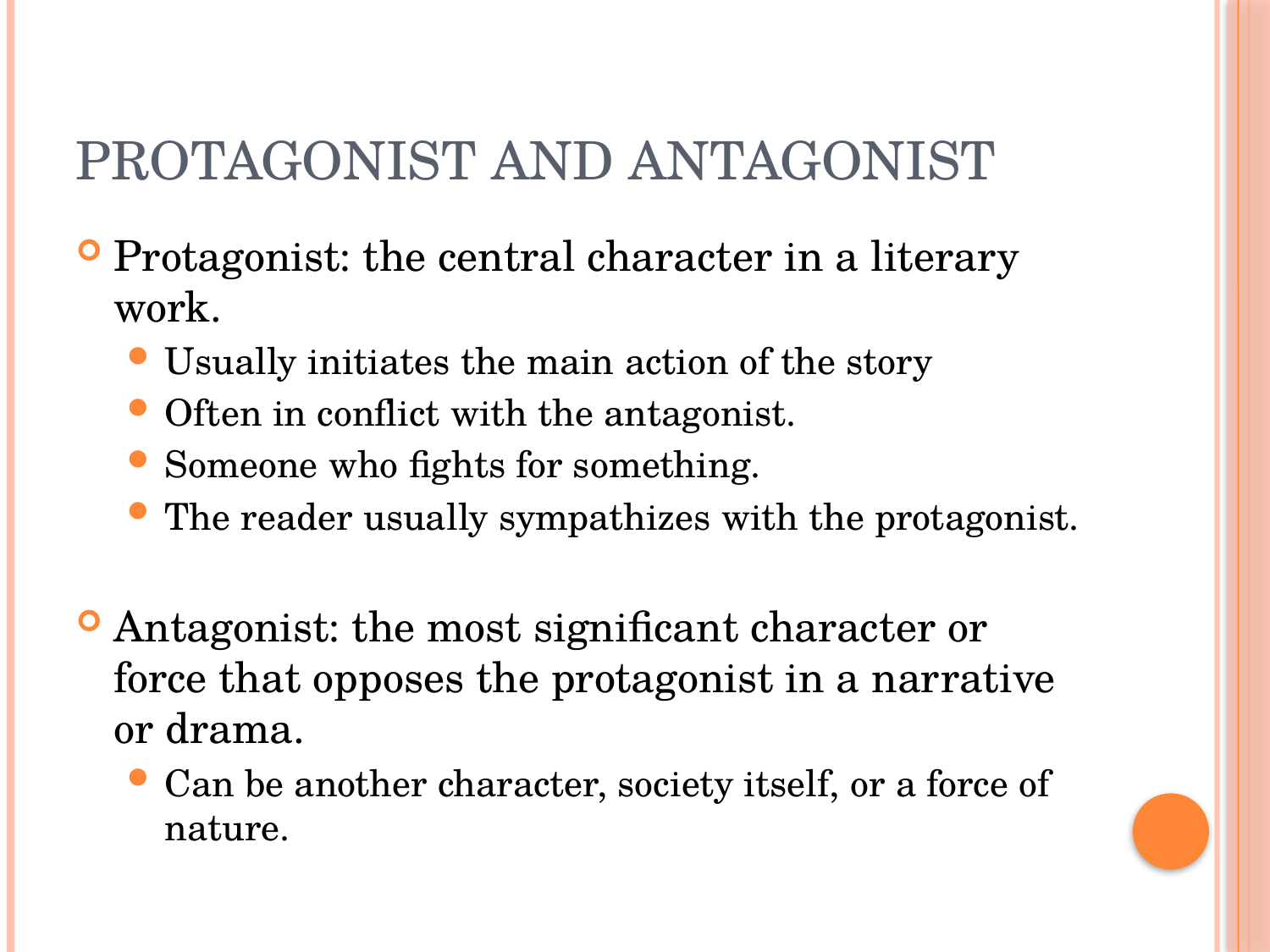

# Protagonist and antagonist
Protagonist: the central character in a literary work.
Usually initiates the main action of the story
Often in conflict with the antagonist.
Someone who fights for something.
The reader usually sympathizes with the protagonist.

Antagonist: the most significant character or force that opposes the protagonist in a narrative or drama.
Can be another character, society itself, or a force of nature.